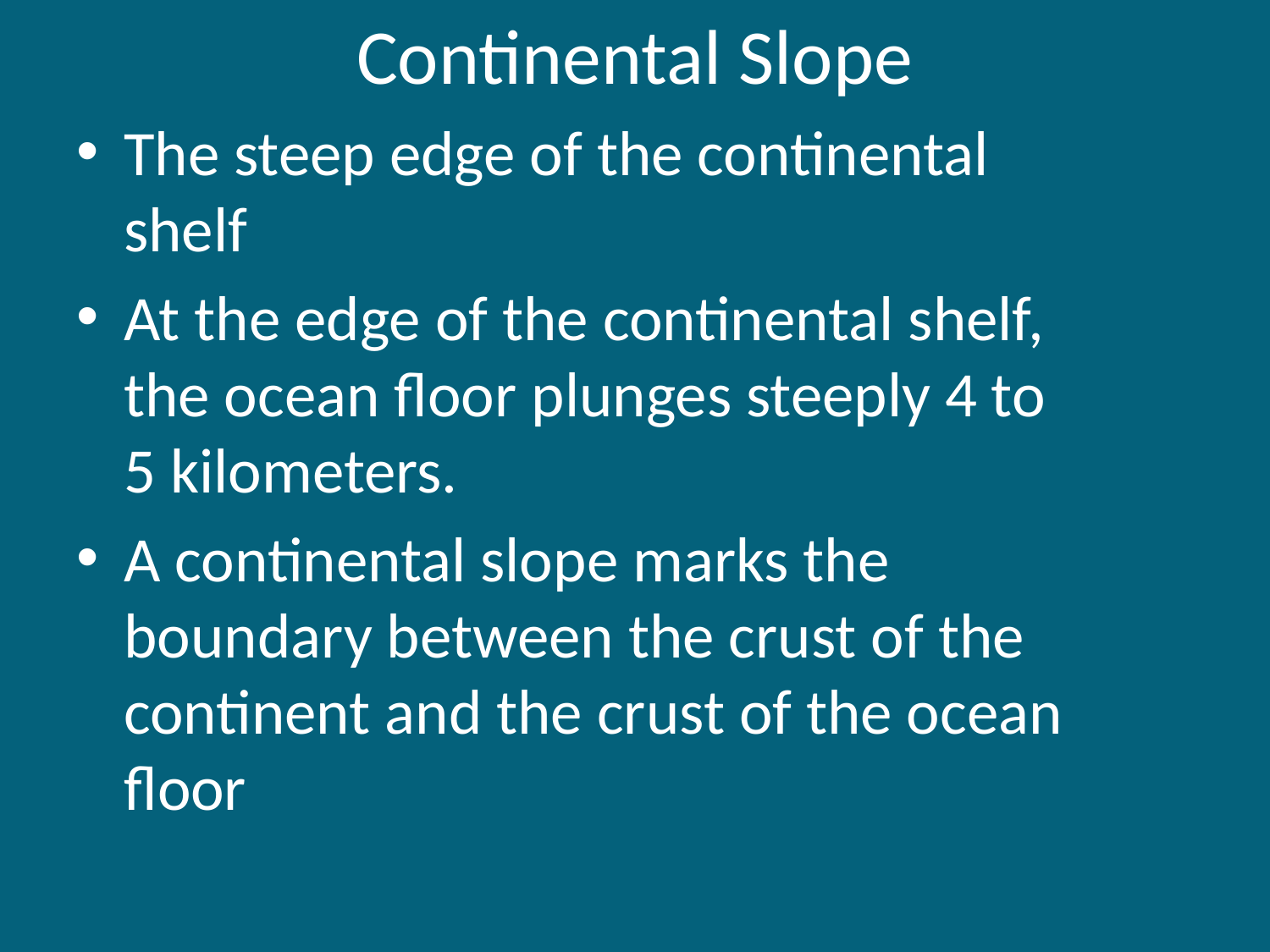

# Continental Slope
The steep edge of the continental shelf
At the edge of the continental shelf, the ocean floor plunges steeply 4 to 5 kilometers.
A continental slope marks the boundary between the crust of the continent and the crust of the ocean floor